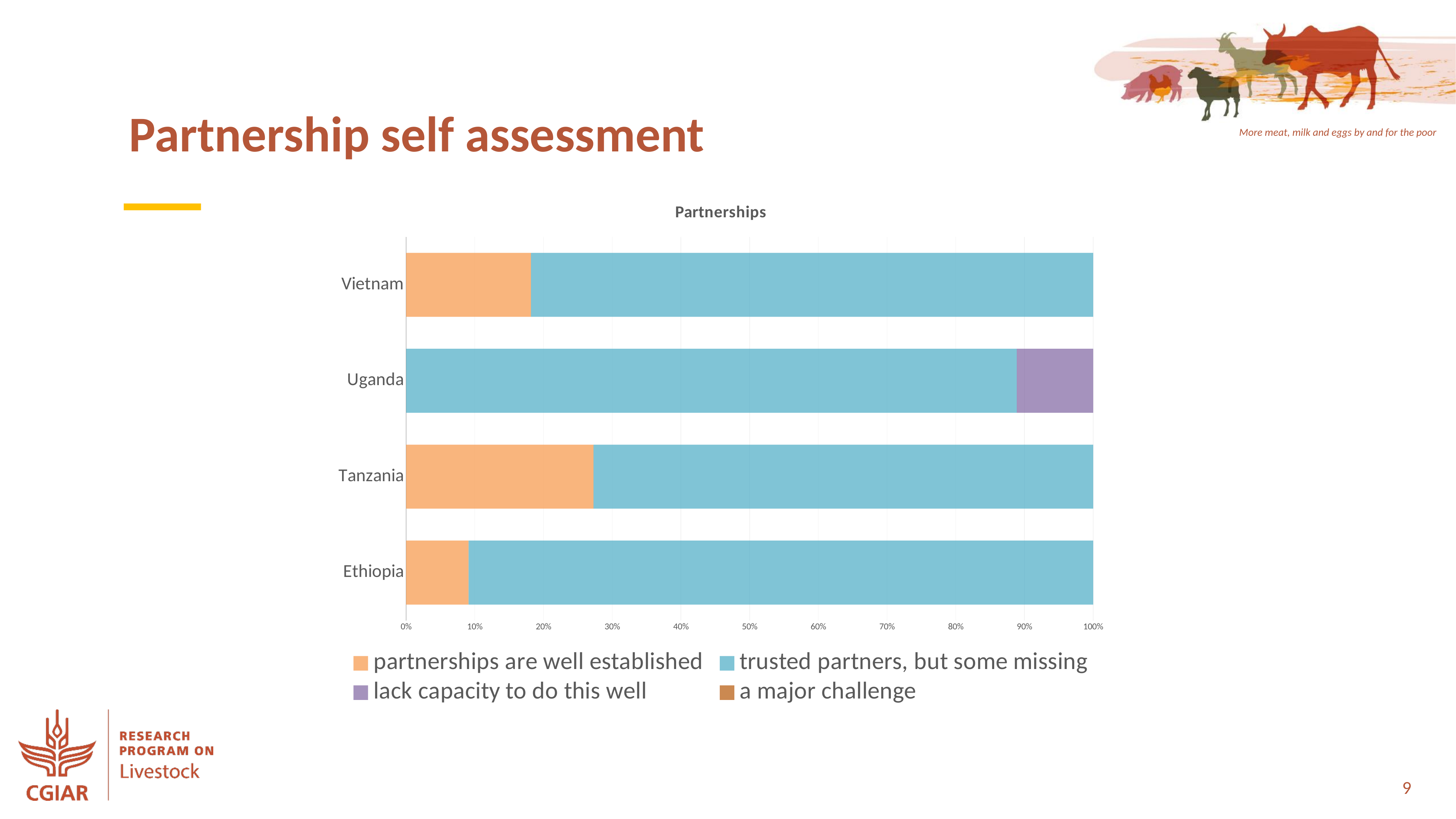

Partnership self assessment

### Chart: Partnerships

| Category | partnerships are well established | trusted partners, but some missing | lack capacity to do this well | a major challenge |
|---|---|---|---|---|
| Ethiopia | 0.09090909090909091 | 0.9090909090909091 | 0.0 | 0.0 |
| Tanzania | 0.2727272727272727 | 0.7272727272727273 | 0.0 | 0.0 |
| Uganda | 0.0 | 0.8888888888888888 | 0.1111111111111111 | 0.0 |
| Vietnam | 0.18181818181818182 | 0.8181818181818182 | 0.0 | 0.0 |